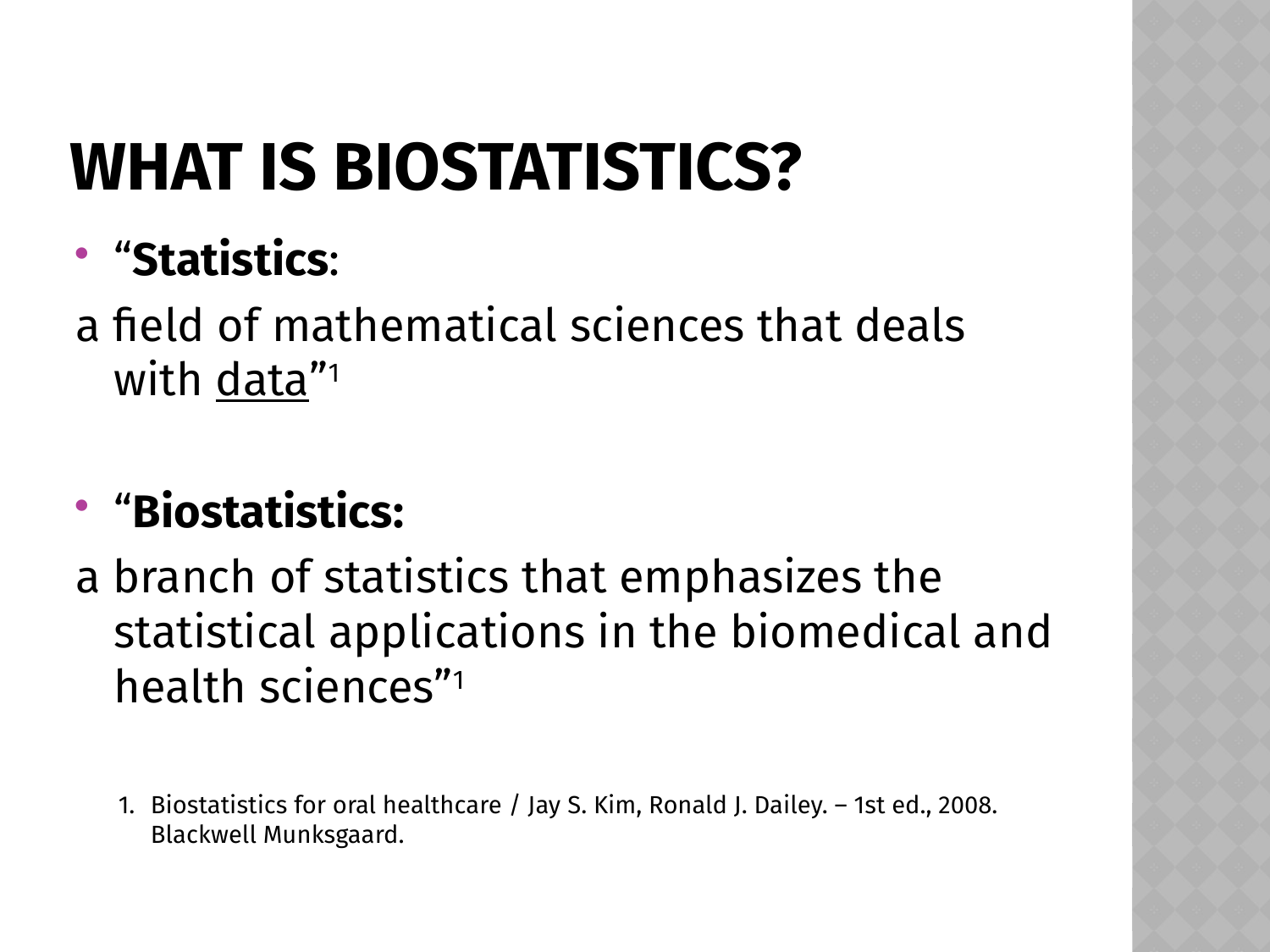

# What is Biostatistics?
“Statistics:
a field of mathematical sciences that deals with data”1

“Biostatistics:
a branch of statistics that emphasizes the statistical applications in the biomedical and health sciences”1
Biostatistics for oral healthcare / Jay S. Kim, Ronald J. Dailey. – 1st ed., 2008. Blackwell Munksgaard.